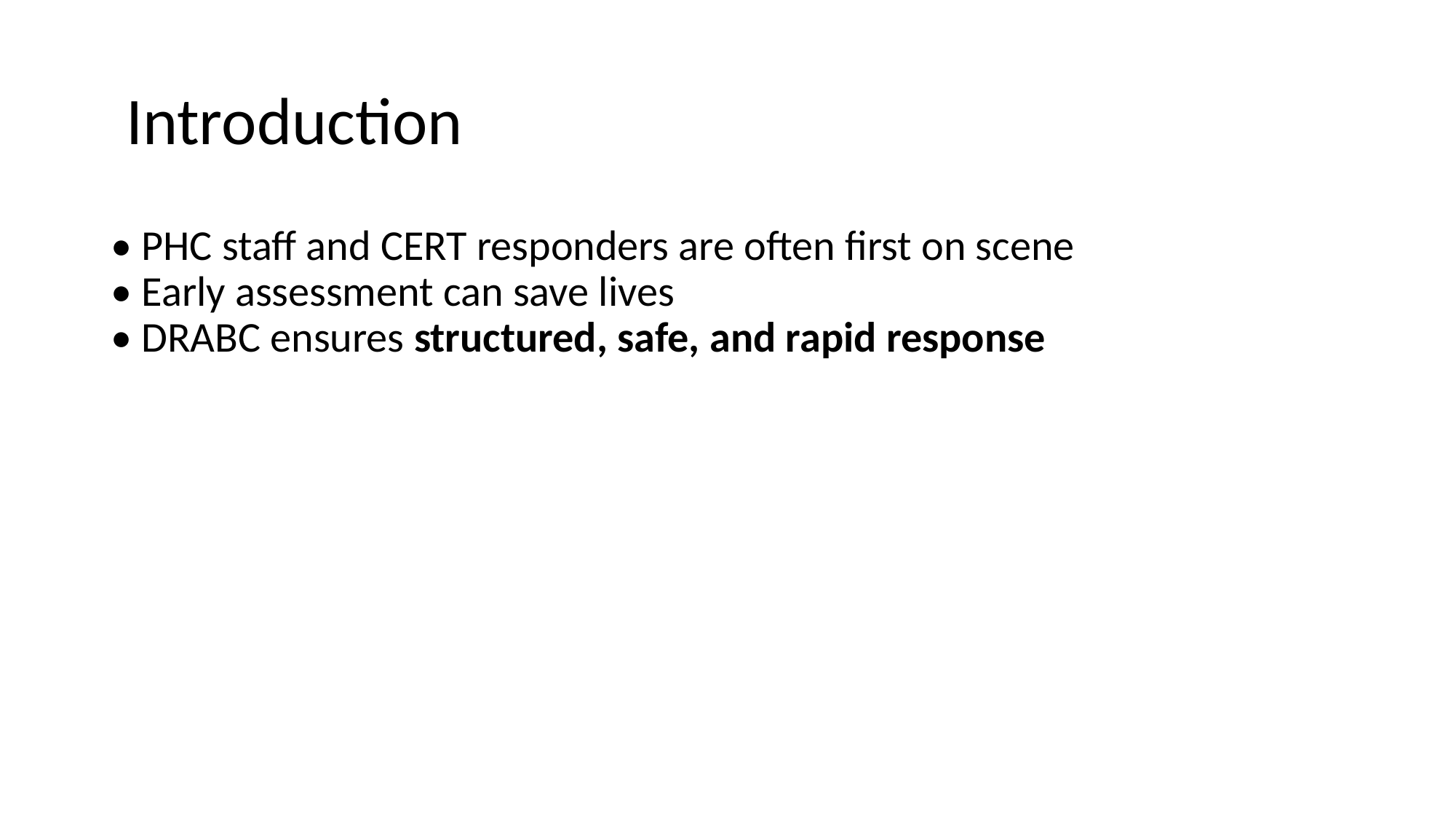

# Introduction
• PHC staff and CERT responders are often first on scene
• Early assessment can save lives
• DRABC ensures structured, safe, and rapid response